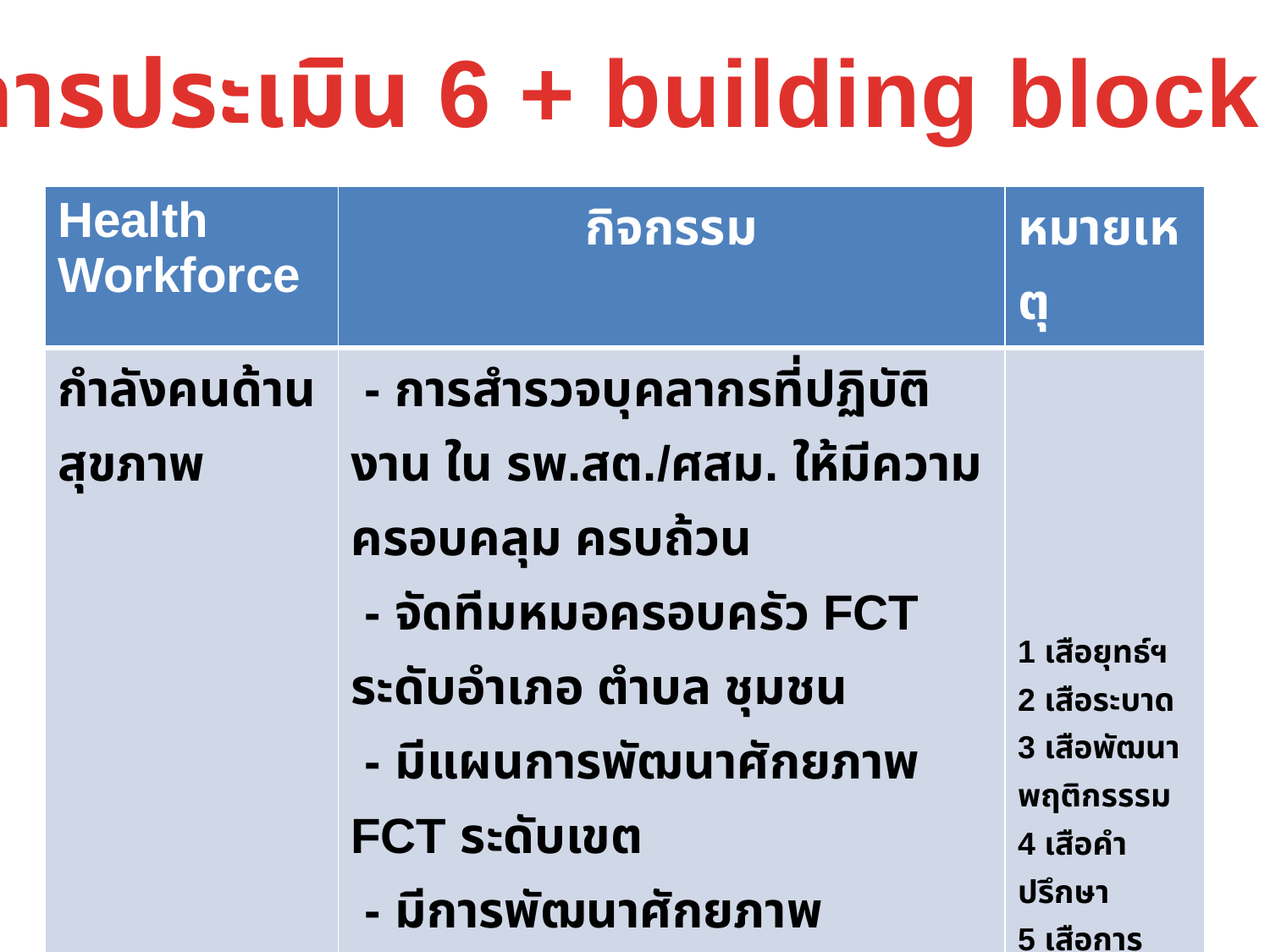

การประเมิน 6 + building block
| Health Workforce | กิจกรรม | หมายเหตุ |
| --- | --- | --- |
| กำลังคนด้านสุขภาพ | - การสำรวจบุคลากรที่ปฏิบัติงาน ใน รพ.สต./ศสม. ให้มีความครอบคลุม ครบถ้วน - จัดทีมหมอครอบครัว FCT ระดับอำเภอ ตำบล ชุมชน - มีแผนการพัฒนาศักยภาพ FCT ระดับเขต - มีการพัฒนาศักยภาพ จนท.ตั้งแต่ 2556 (เดิม นสค.) ในระดับจังหวัด / อำเภอ ( 5 เสือ) และเพิ่มศักยภาพ Care Manager/Care Giver - มอบหมาย CUP พัฒนาต่อเนื่องทั้งระดับอำเภอ ตำบล ชุมชน | 1 เสือยุทธ์ฯ 2 เสือระบาด 3 เสือพัฒนาพฤติกรรรม 4 เสือคำปรึกษา 5 เสือการบริการ |